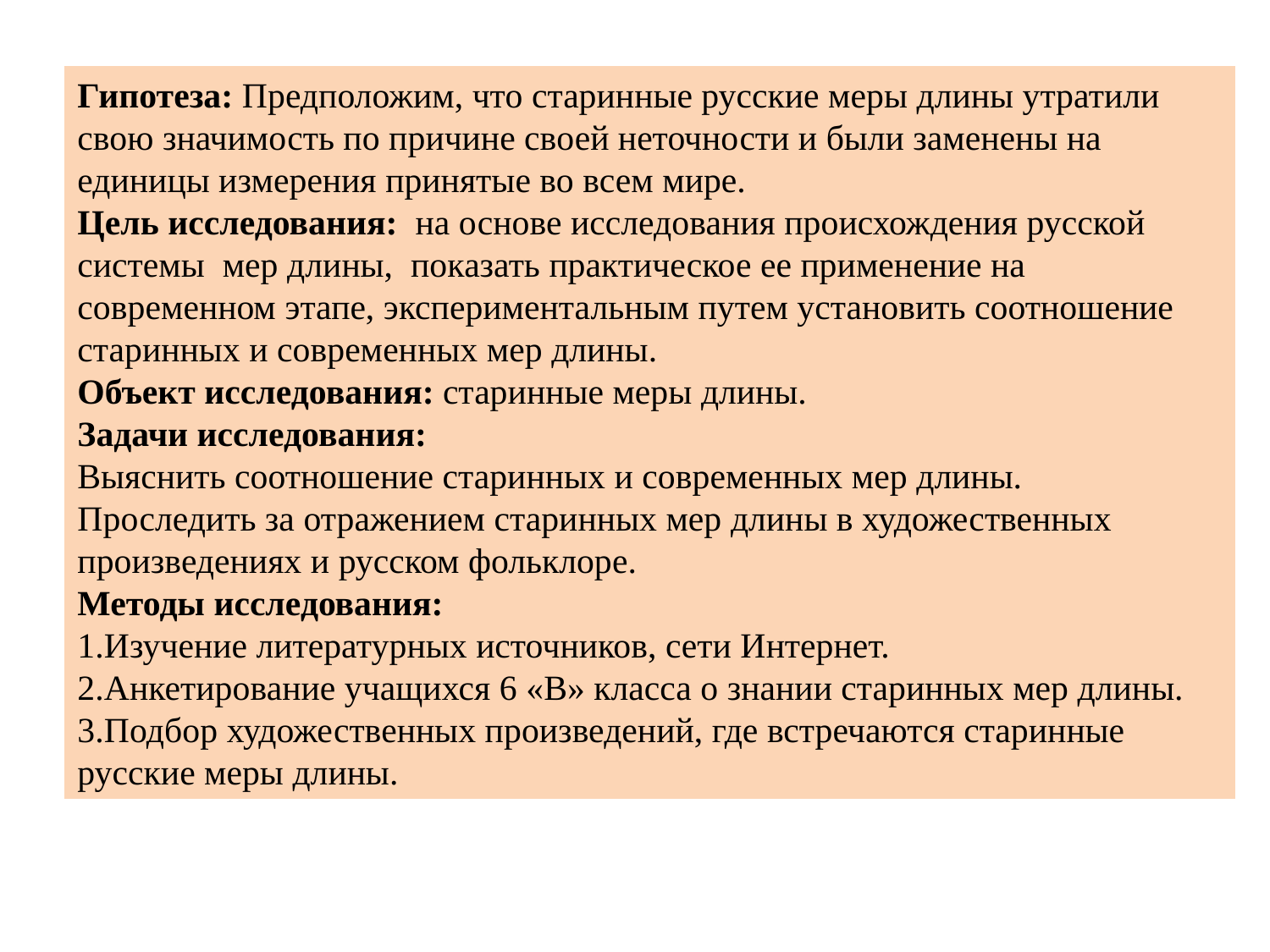

Гипотеза: Предположим, что старинные русские меры длины утратили свою значимость по причине своей неточности и были заменены на единицы измерения принятые во всем мире.
Цель исследования:  на основе исследования происхождения русской системы  мер длины,  показать практическое ее применение на современном этапе, экспериментальным путем установить соотношение старинных и современных мер длины.
Объект исследования: старинные меры длины.
Задачи исследования:
Выяснить соотношение старинных и современных мер длины.
Проследить за отражением старинных мер длины в художественных произведениях и русском фольклоре.
Методы исследования:
1.Изучение литературных источников, сети Интернет.
2.Анкетирование учащихся 6 «В» класса о знании старинных мер длины.
3.Подбор художественных произведений, где встречаются старинные русские меры длины.